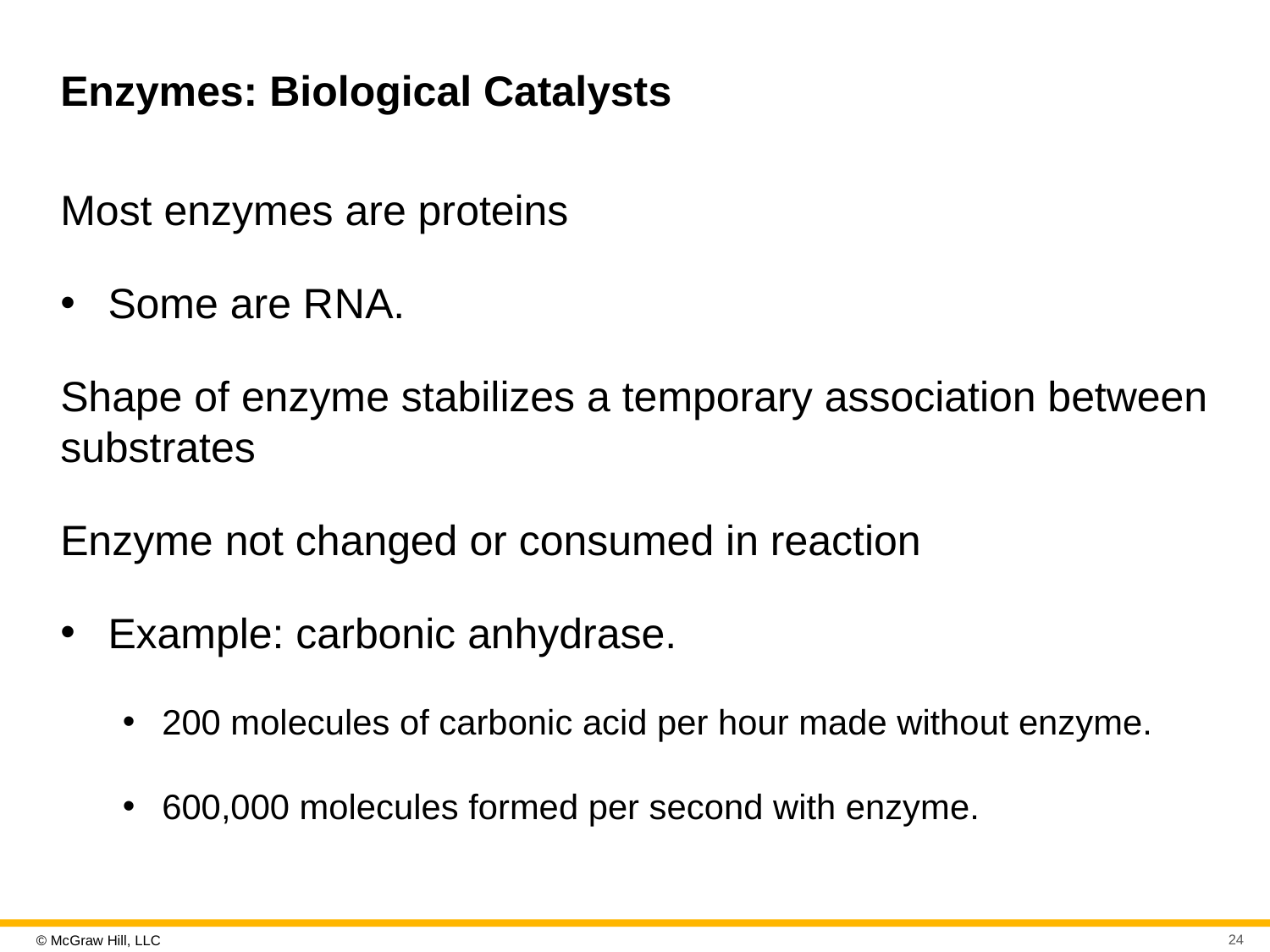

# Enzymes: Biological Catalysts
Most enzymes are proteins
Some are R N A.
Shape of enzyme stabilizes a temporary association between substrates
Enzyme not changed or consumed in reaction
Example: carbonic anhydrase.
200 molecules of carbonic acid per hour made without enzyme.
600,000 molecules formed per second with enzyme.
24